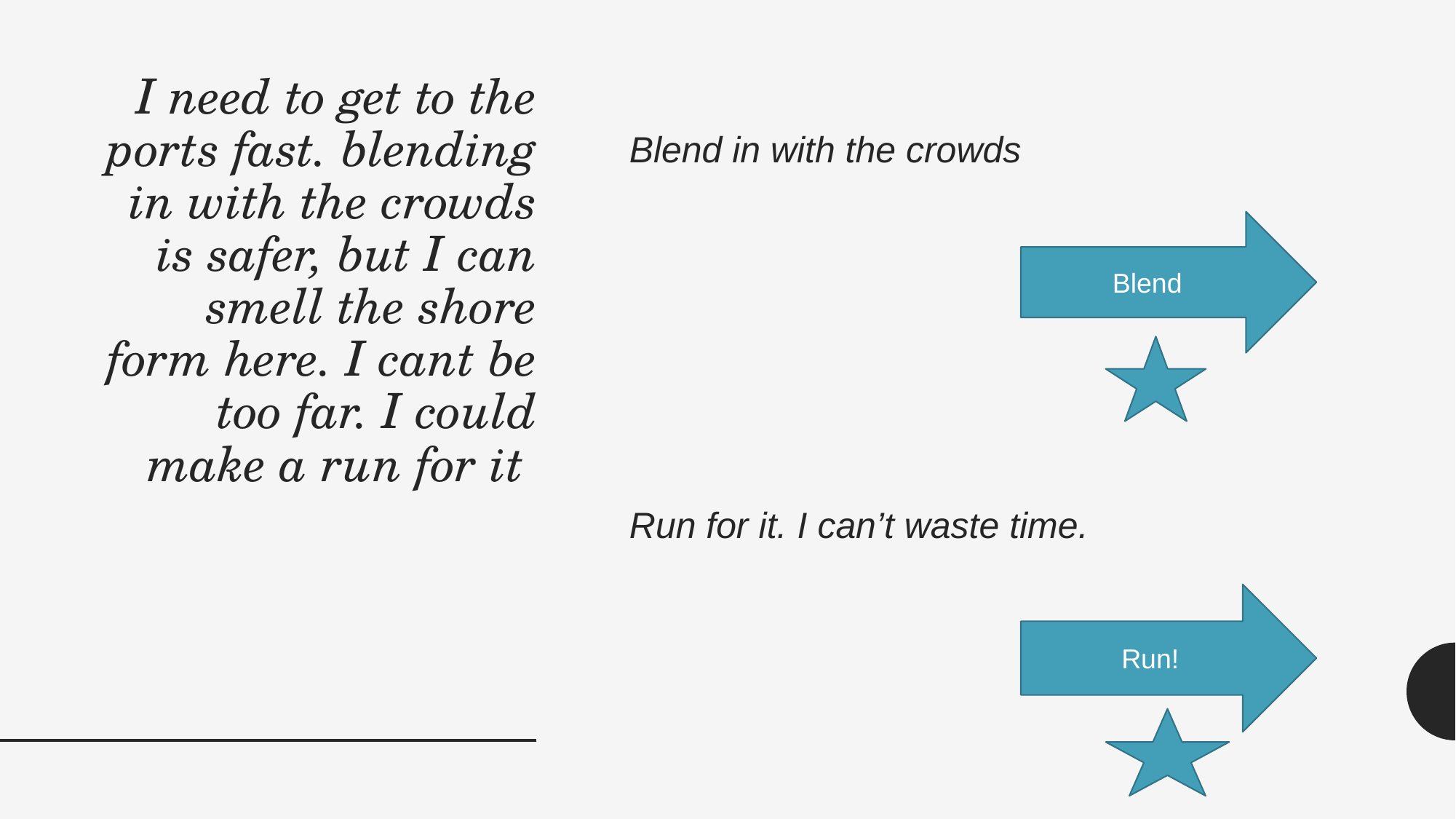

# I need to get to the ports fast. blending in with the crowds is safer, but I can smell the shore form here. I cant be too far. I could make a run for it
Blend in with the crowds

Blend

Run for it. I can’t waste time.

Run!